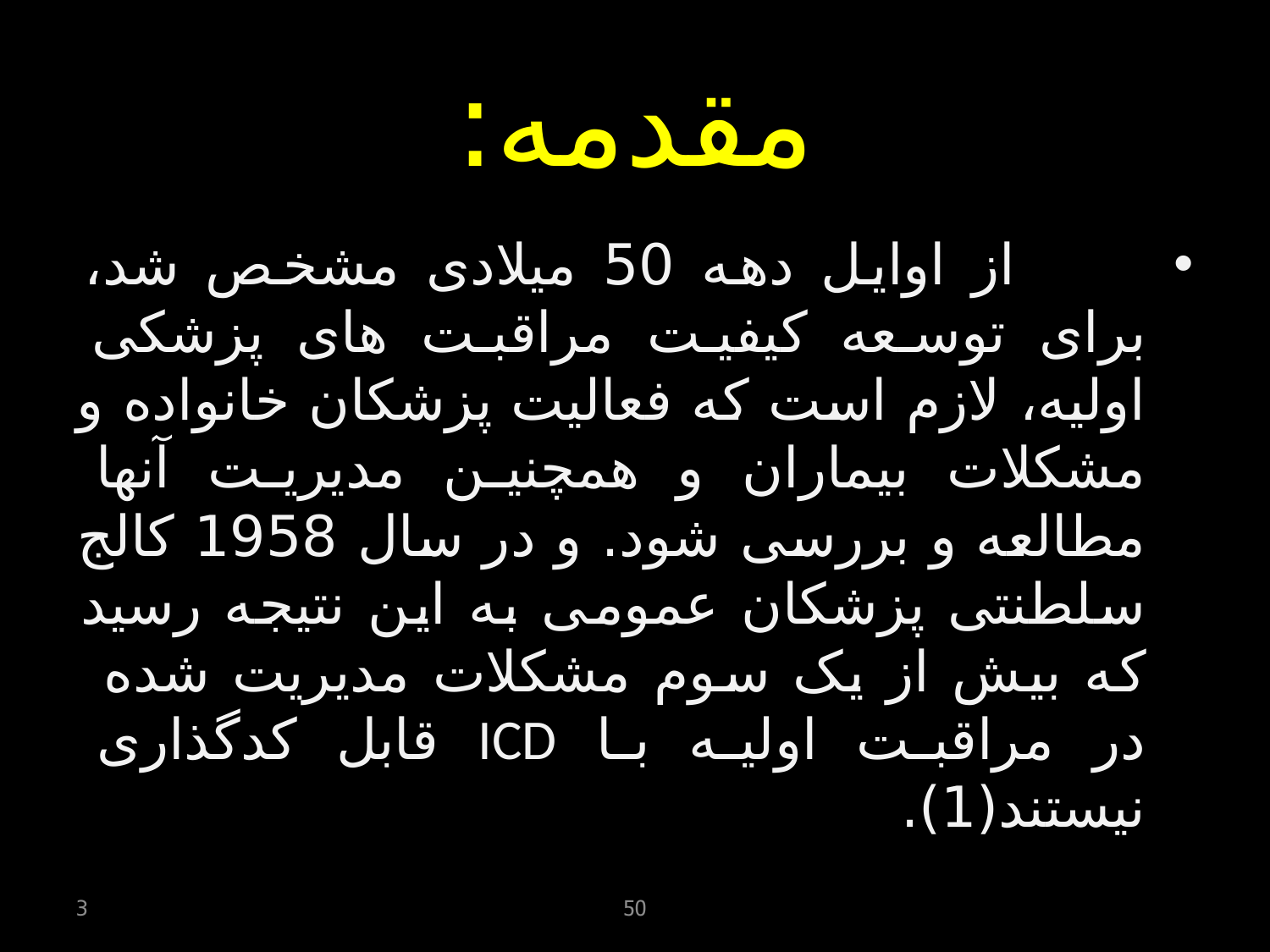

# مقدمه:
     از اوایل دهه 50 میلادی مشخص شد، برای توسعه کیفیت مراقبت های پزشکی اولیه، لازم است که فعالیت پزشکان خانواده و مشکلات بیماران و همچنین مدیریت آنها مطالعه و بررسی شود. و در سال 1958 کالج سلطنتی پزشکان عمومی به این نتیجه رسید که بیش از یک سوم مشکلات مدیریت شده  در مراقبت اولیه با ICD قابل کدگذاری نیستند(1).
3
50